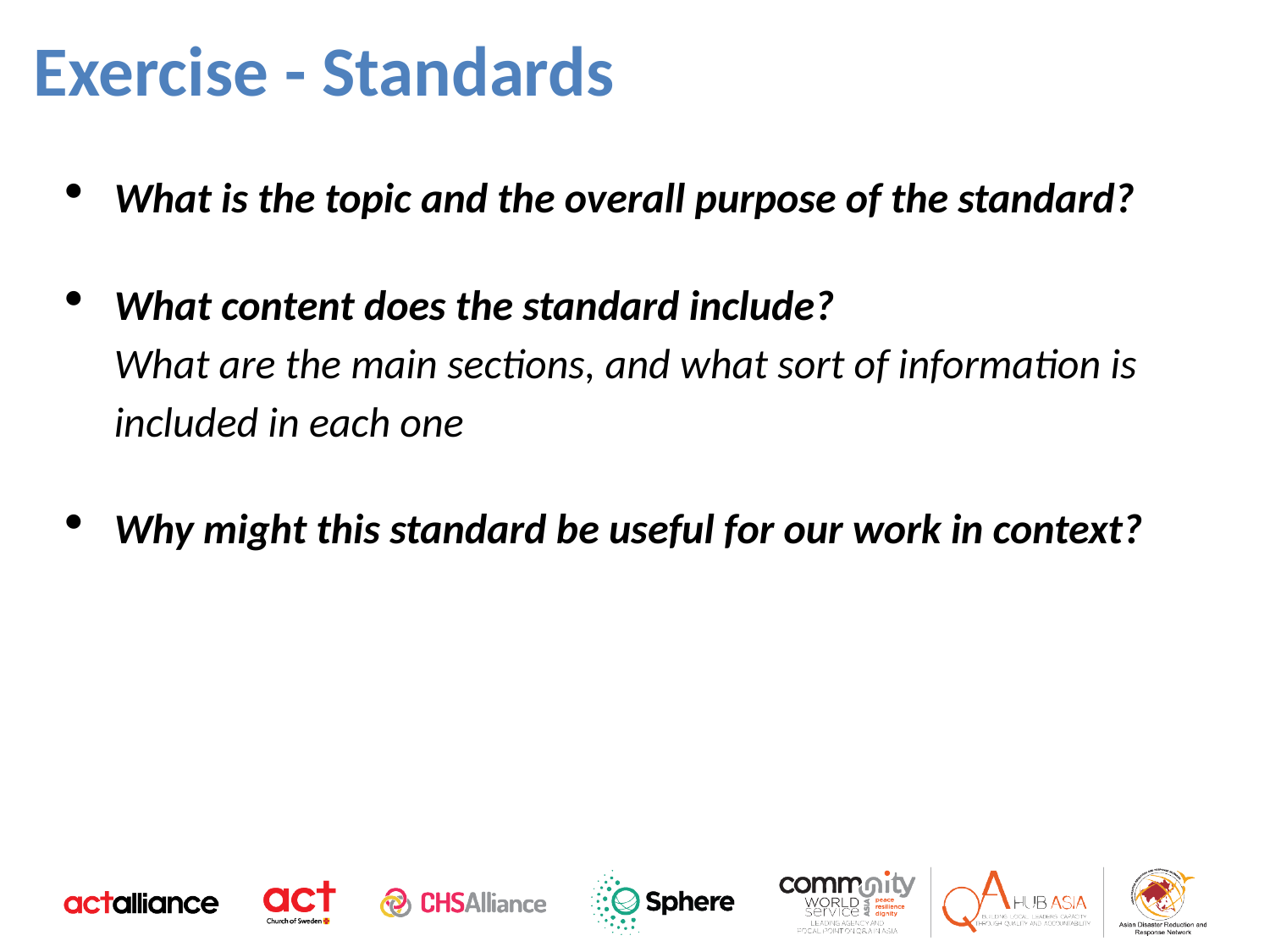

Exercise - Standards
What is the topic and the overall purpose of the standard?

What content does the standard include?
What are the main sections, and what sort of information is included in each one

Why might this standard be useful for our work in context?